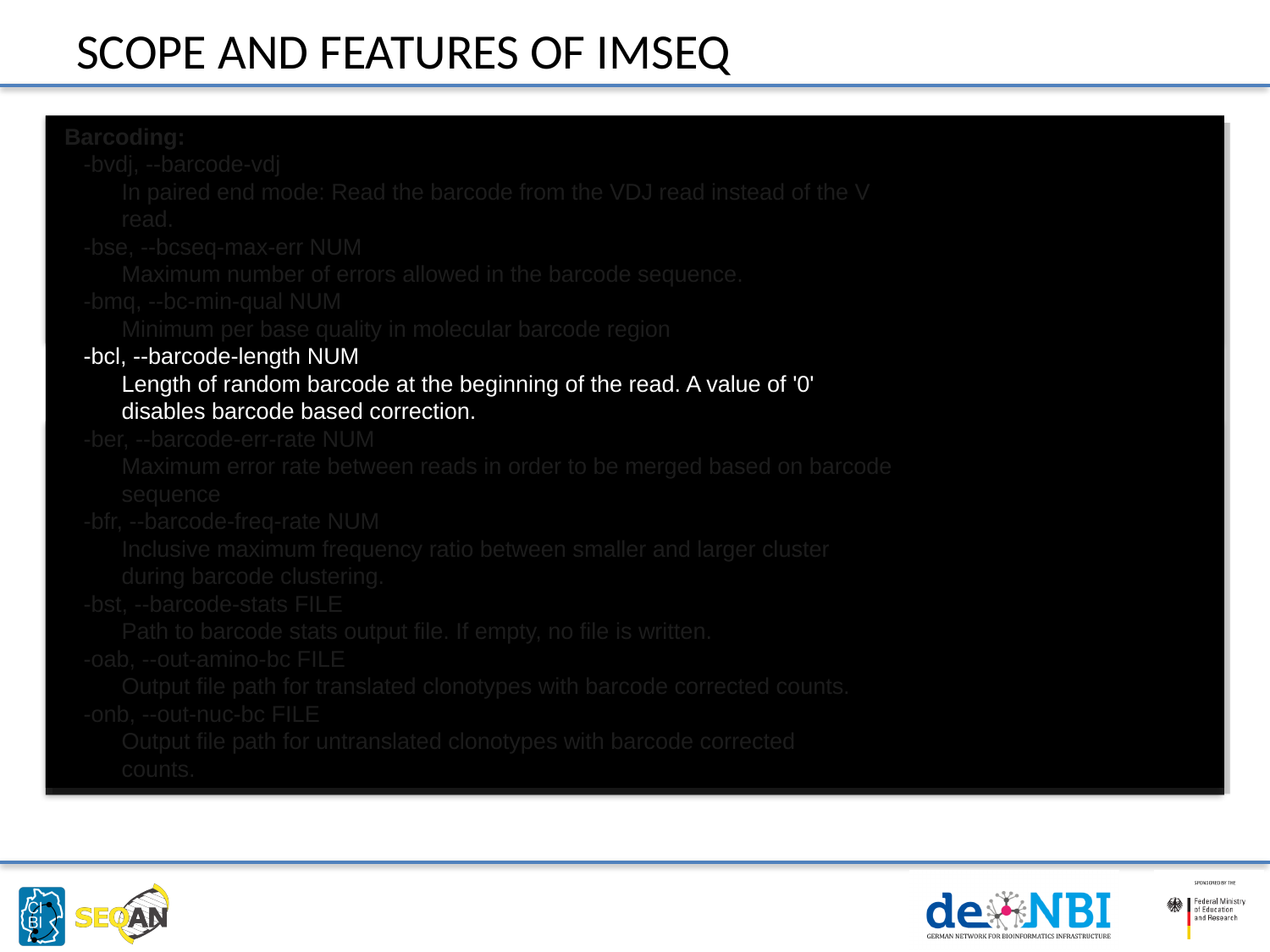

# Scope and Features of IMSEQ

 Barcoding:
    -bvdj, --barcode-vdj
          In paired end mode: Read the barcode from the VDJ read instead of the V
          read.
    -bse, --bcseq-max-err NUM
          Maximum number of errors allowed in the barcode sequence.
    -bmq, --bc-min-qual NUM
          Minimum per base quality in molecular barcode region
    -bcl, --barcode-length NUM
          Length of random barcode at the beginning of the read. A value of '0'
          disables barcode based correction.
    -ber, --barcode-err-rate NUM
          Maximum error rate between reads in order to be merged based on barcode
          sequence
    -bfr, --barcode-freq-rate NUM
          Inclusive maximum frequency ratio between smaller and larger cluster
          during barcode clustering.
    -bst, --barcode-stats FILE
          Path to barcode stats output file. If empty, no file is written.
    -oab, --out-amino-bc FILE
          Output file path for translated clonotypes with barcode corrected counts.
    -onb, --out-nuc-bc FILE
          Output file path for untranslated clonotypes with barcode corrected
          counts.